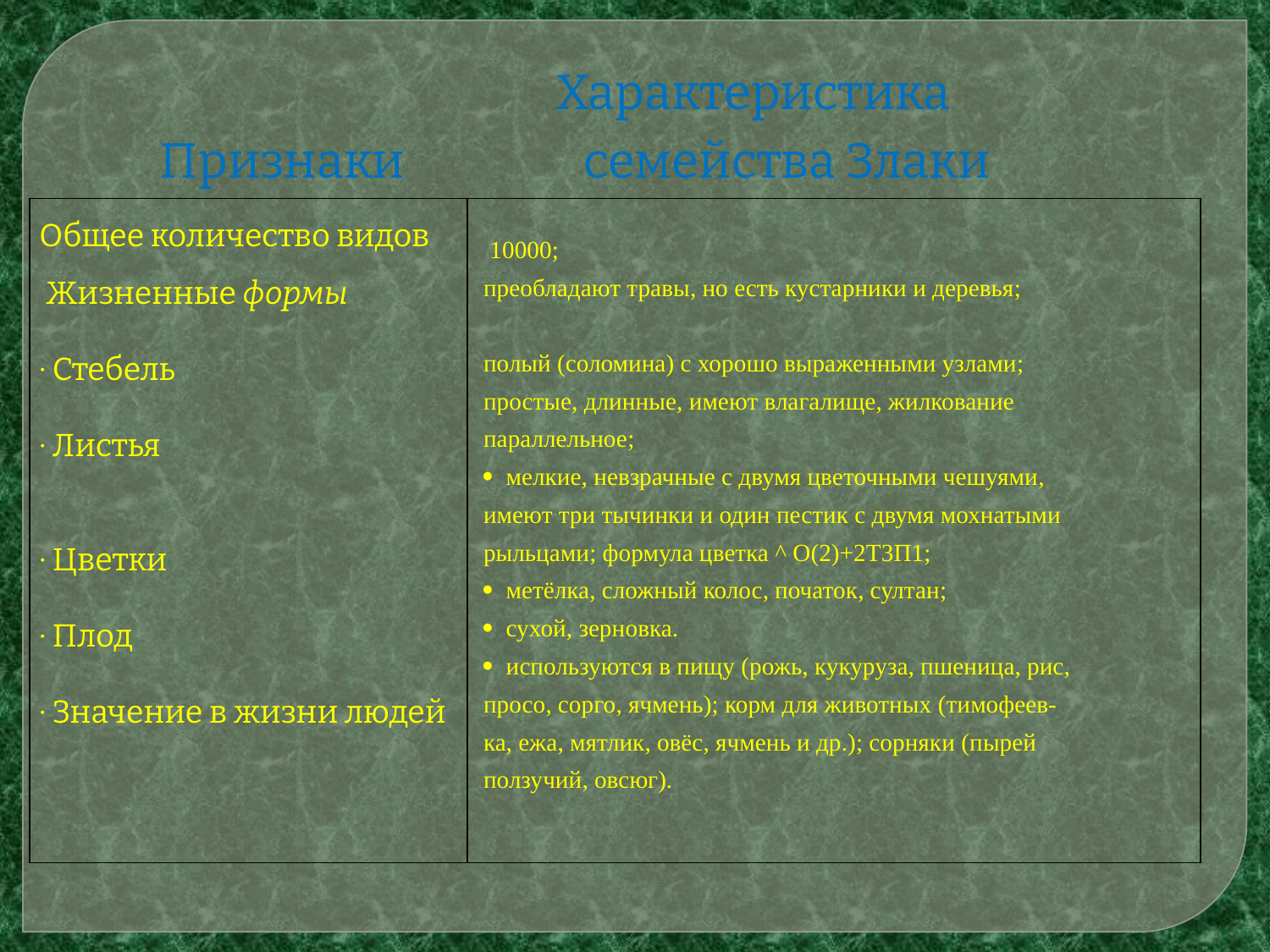

Характеристика
Признаки                  семейства Злаки
| Общее количество видов Жизненные формы · Стебель · Листья · Цветки · Плод · Значение в жизни людей | 10000; преобладают травы, но есть кустарники и деревья; полый (соломина) с хорошо выраженными узлами; простые, длинные, имеют влагалище, жилкование параллельное; • мелкие, невзрачные с двумя цветочными чешуями, имеют три тычинки и один пестик с двумя мохнатыми рыльцами; формула цветка ^ О(2)+2Т3П1; • метёлка, сложный колос, початок, султан; • сухой, зерновка. • используются в пищу (рожь, кукуруза, пшеница, рис, просо, сорго, ячмень); корм для животных (тимофеев- ка, ежа, мятлик, овёс, ячмень и др.); сорняки (пырей ползучий, овсюг). |
| --- | --- |